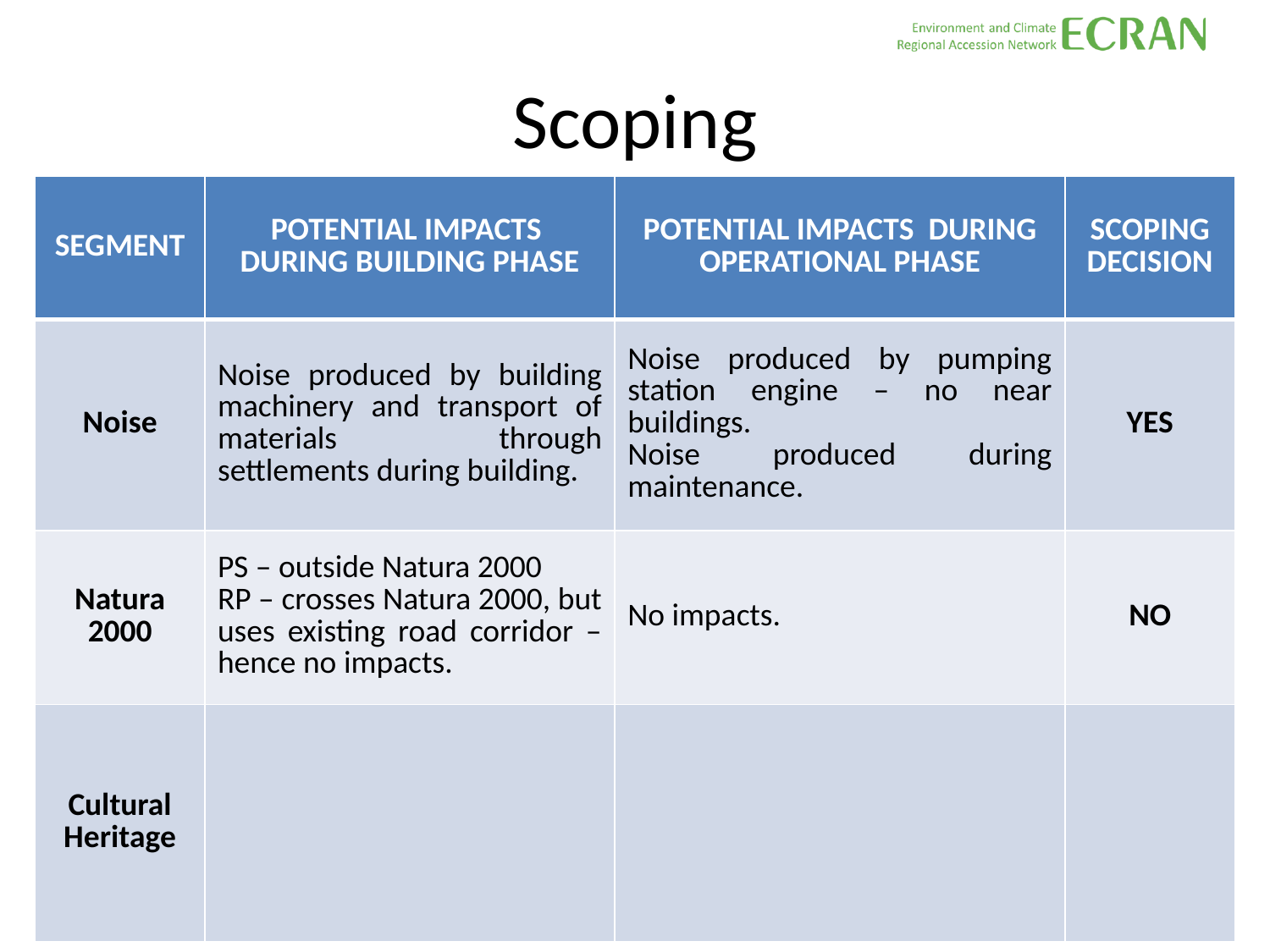

# Scoping
| SEGMENT | POTENTIAL IMPACTS DURING BUILDING PHASE | POTENTIAL IMPACTS DURING OPERATIONAL PHASE | SCOPING DECISION |
| --- | --- | --- | --- |
| Noise | Noise produced by building machinery and transport of materials through settlements during building. | Noise produced by pumping station engine – no near buildings. Noise produced during maintenance. | YES |
| Natura 2000 | PS – outside Natura 2000 RP – crosses Natura 2000, but uses existing road corridor – hence no impacts. | No impacts. | NO |
| Cultural Heritage |  |  |  |